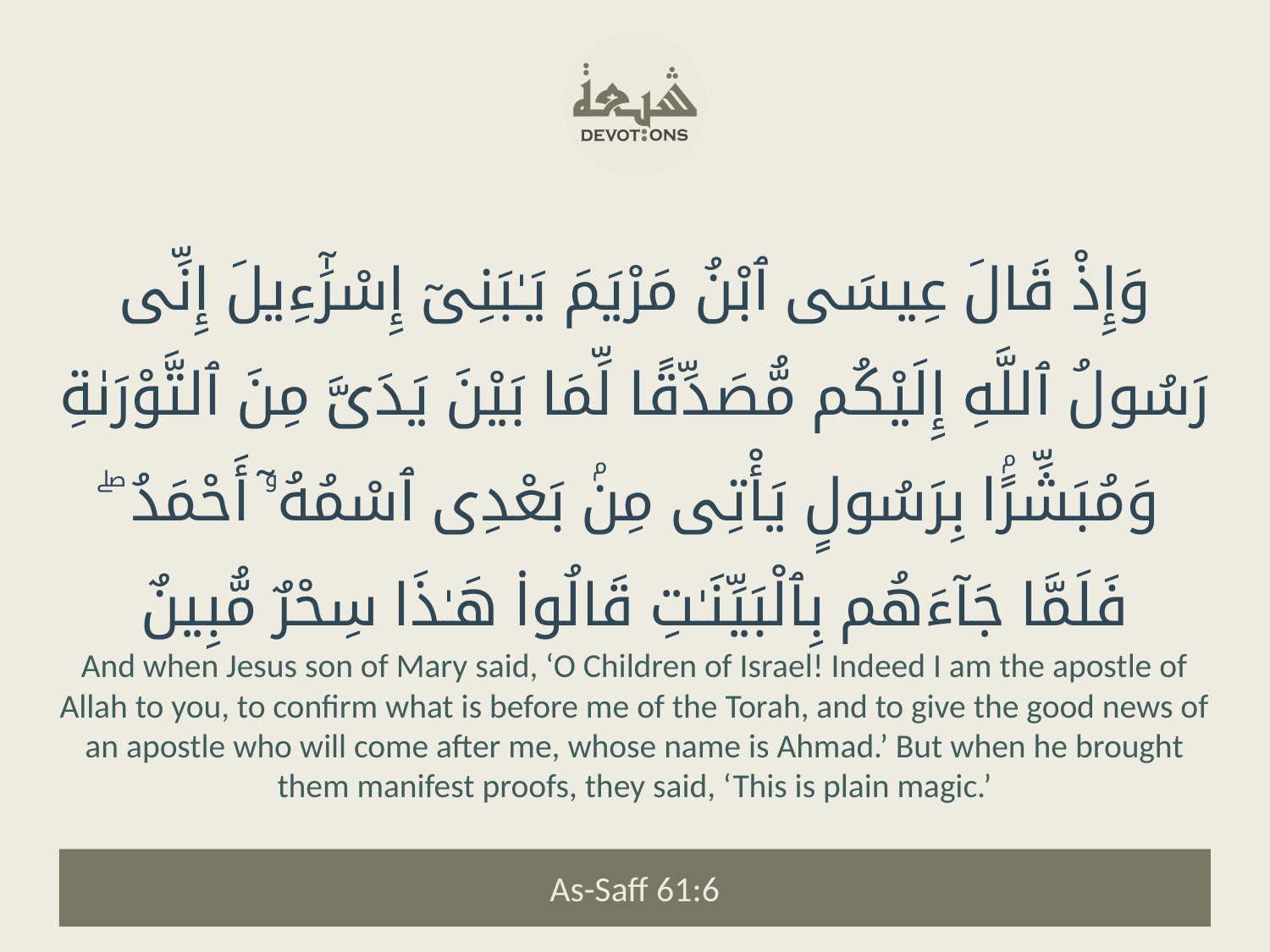

وَإِذْ قَالَ عِيسَى ٱبْنُ مَرْيَمَ يَـٰبَنِىٓ إِسْرَٰٓءِيلَ إِنِّى رَسُولُ ٱللَّهِ إِلَيْكُم مُّصَدِّقًا لِّمَا بَيْنَ يَدَىَّ مِنَ ٱلتَّوْرَىٰةِ وَمُبَشِّرًۢا بِرَسُولٍ يَأْتِى مِنۢ بَعْدِى ٱسْمُهُۥٓ أَحْمَدُ ۖ فَلَمَّا جَآءَهُم بِٱلْبَيِّنَـٰتِ قَالُوا۟ هَـٰذَا سِحْرٌ مُّبِينٌ
And when Jesus son of Mary said, ‘O Children of Israel! Indeed I am the apostle of Allah to you, to confirm what is before me of the Torah, and to give the good news of an apostle who will come after me, whose name is Ahmad.’ But when he brought them manifest proofs, they said, ‘This is plain magic.’
As-Saff 61:6